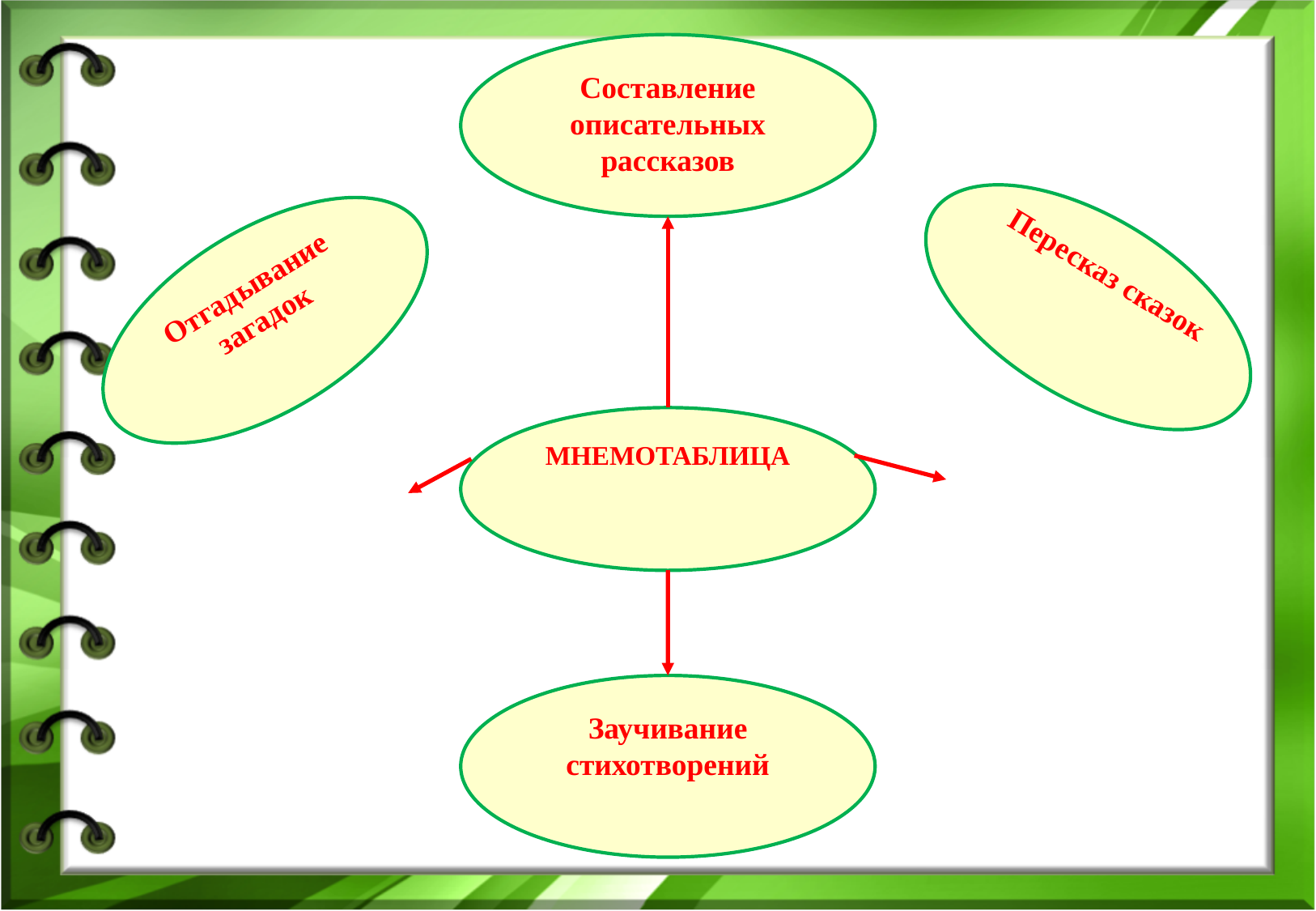

Составление описательных рассказов
Пересказ сказок
Отгадывание загадок
МНЕМОТАБЛИЦА
Заучивание стихотворений